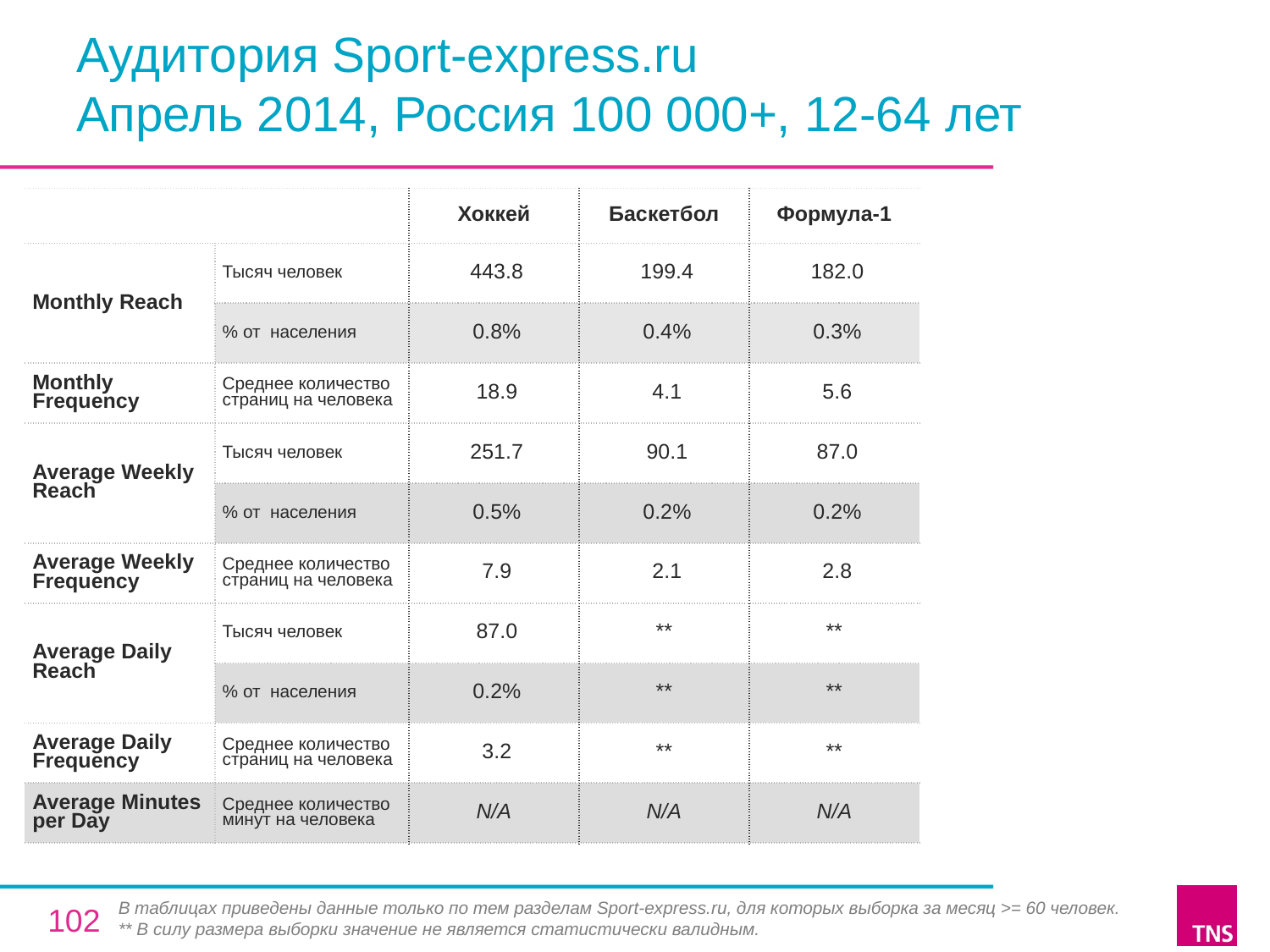

# Аудитория Sport-express.ru Апрель 2014, Россия 100 000+, 12-64 лет
|  |  | Хоккей | Баскетбол | Формула-1 |
| --- | --- | --- | --- | --- |
| Monthly Reach | Тысяч человек | 443.8 | 199.4 | 182.0 |
|  | % от населения | 0.8% | 0.4% | 0.3% |
| Monthly Frequency | Среднее количество страниц на человека | 18.9 | 4.1 | 5.6 |
| Average Weekly Reach | Тысяч человек | 251.7 | 90.1 | 87.0 |
|  | % от населения | 0.5% | 0.2% | 0.2% |
| Average Weekly Frequency | Среднее количество страниц на человека | 7.9 | 2.1 | 2.8 |
| Average Daily Reach | Тысяч человек | 87.0 | \*\* | \*\* |
|  | % от населения | 0.2% | \*\* | \*\* |
| Average Daily Frequency | Среднее количество страниц на человека | 3.2 | \*\* | \*\* |
| Average Minutes per Day | Среднее количество минут на человека | N/A | N/A | N/A |
В таблицах приведены данные только по тем разделам Sport-express.ru, для которых выборка за месяц >= 60 человек.
** В силу размера выборки значение не является статистически валидным.
102